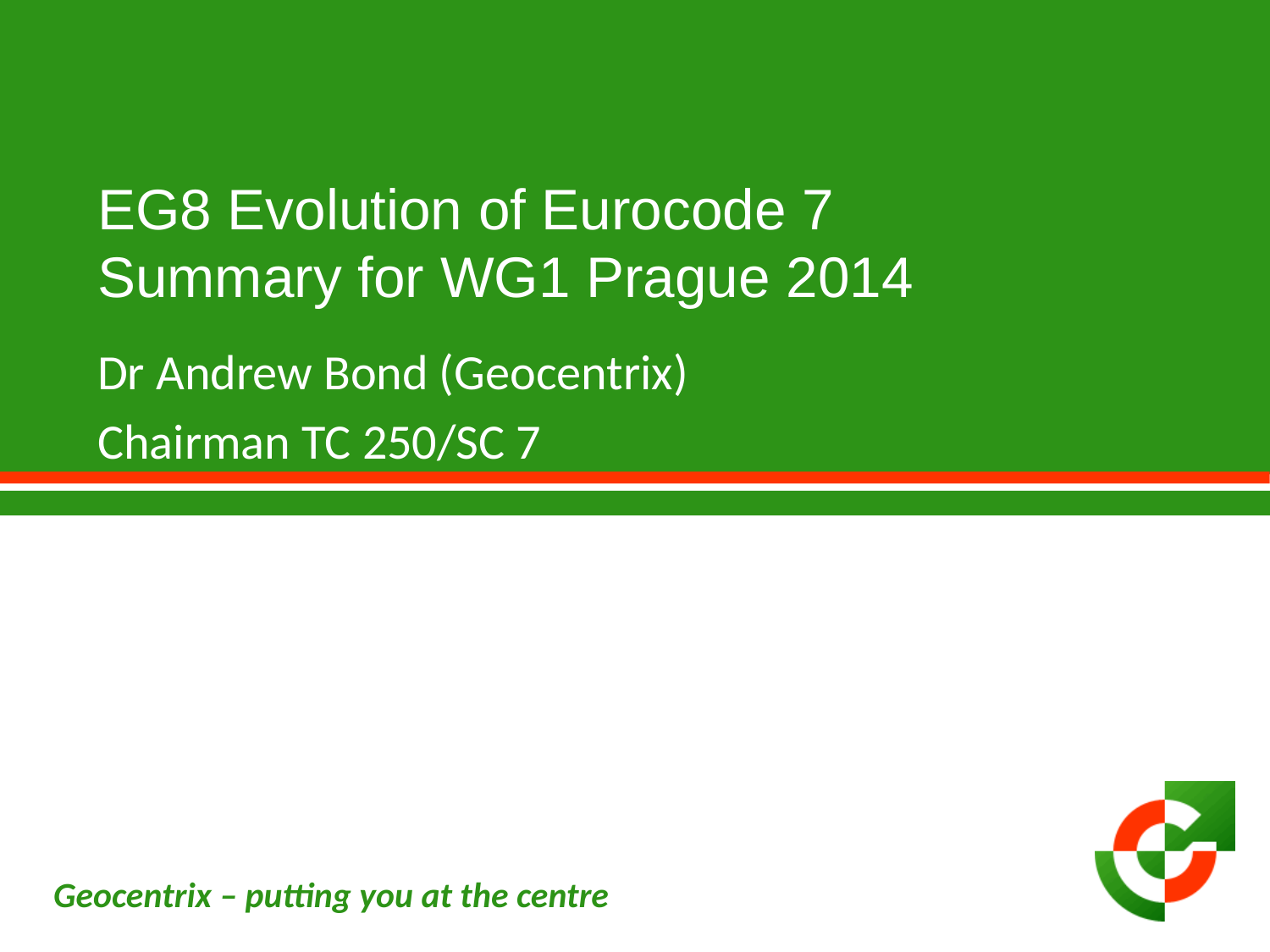

# EG8 Evolution of Eurocode 7 Summary for WG1 Prague 2014
Dr Andrew Bond (Geocentrix)
Chairman TC 250/SC 7